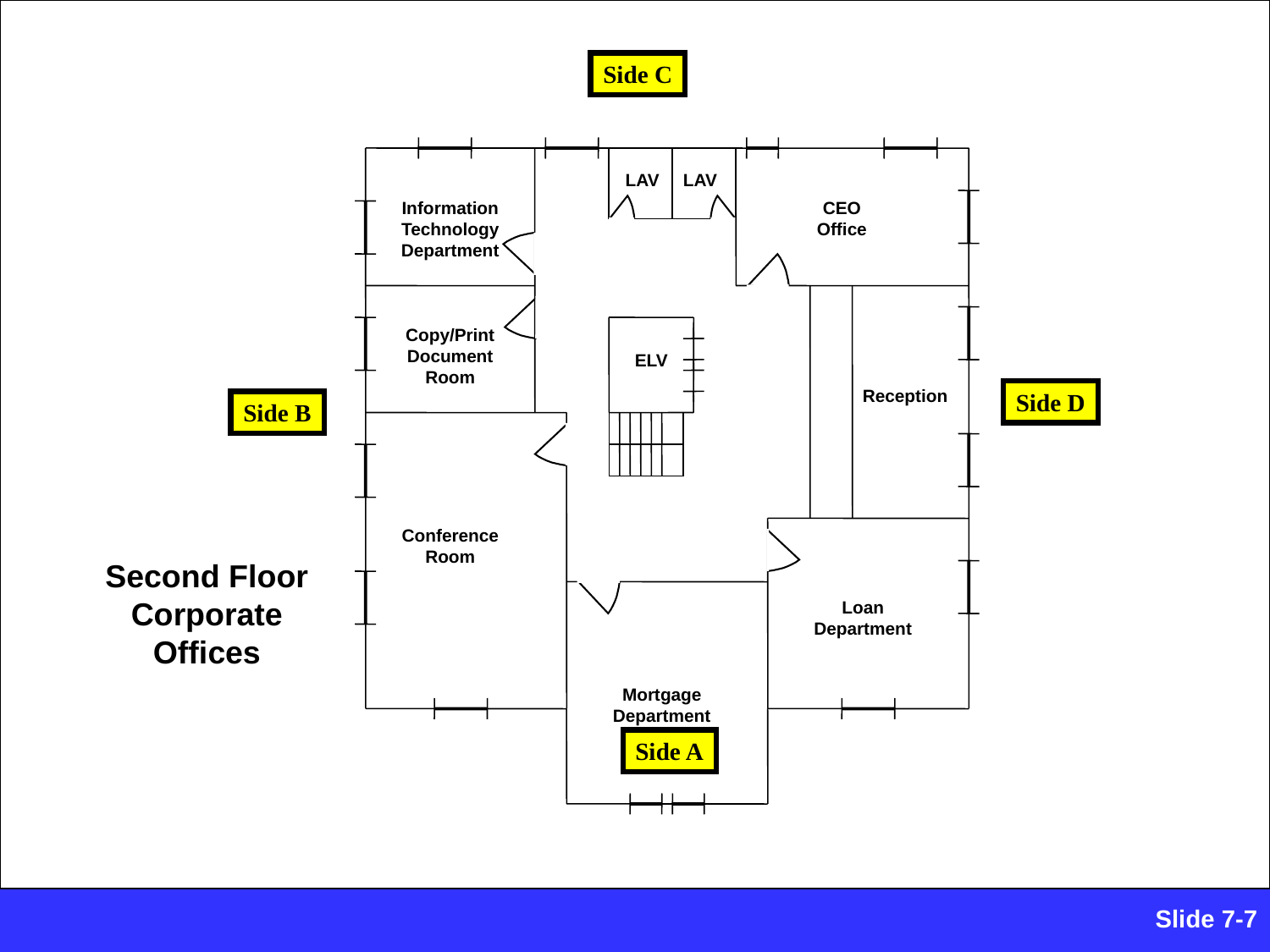

Side C

LAV
LAV

Information Technology Department
CEO Office

Copy/Print Document Room

ELV

Reception
Side D
Side B

Conference Room

Second Floor Corporate Offices

Loan Department
Mortgage Department

Side A

Slide 7-7